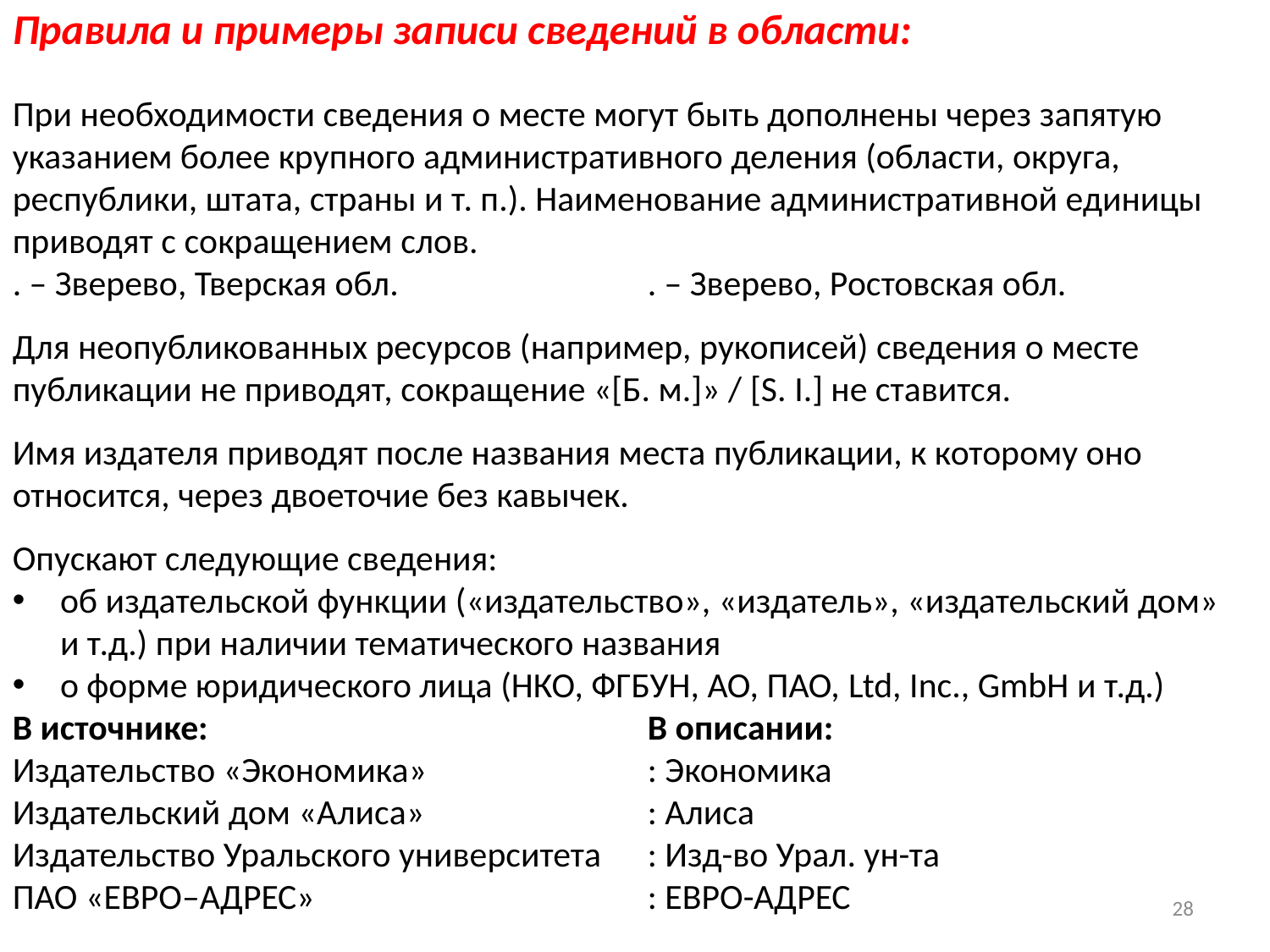

Правила и примеры записи сведений в области:

При необходимости сведения о месте могут быть дополнены через запятую указанием более крупного административного деления (области, округа, республики, штата, страны и т. п.). Наименование административной единицы приводят с сокращением слов.
. – Зверево, Тверская обл.		. – Зверево, Ростовская обл.
Для неопубликованных ресурсов (например, рукописей) сведения о месте публикации не приводят, сокращение «[Б. м.]» / [S. I.] не ставится.
Имя издателя приводят после названия места публикации, к которому оно относится, через двоеточие без кавычек.
Опускают следующие сведения:
об издательской функции («издательство», «издатель», «издательский дом» и т.д.) при наличии тематического названия
о форме юридического лица (НКО, ФГБУН, АО, ПАО, Ltd, Inc., GmbH и т.д.)
В источнике:				В описании:
Издательство «Экономика»		: Экономика
Издательский дом «Алиса»		: Алиса
Издательство Уральского университета	: Изд-во Урал. ун-та
ПАО «ЕВРО–АДРЕС»			: ЕВРО-АДРЕС
28